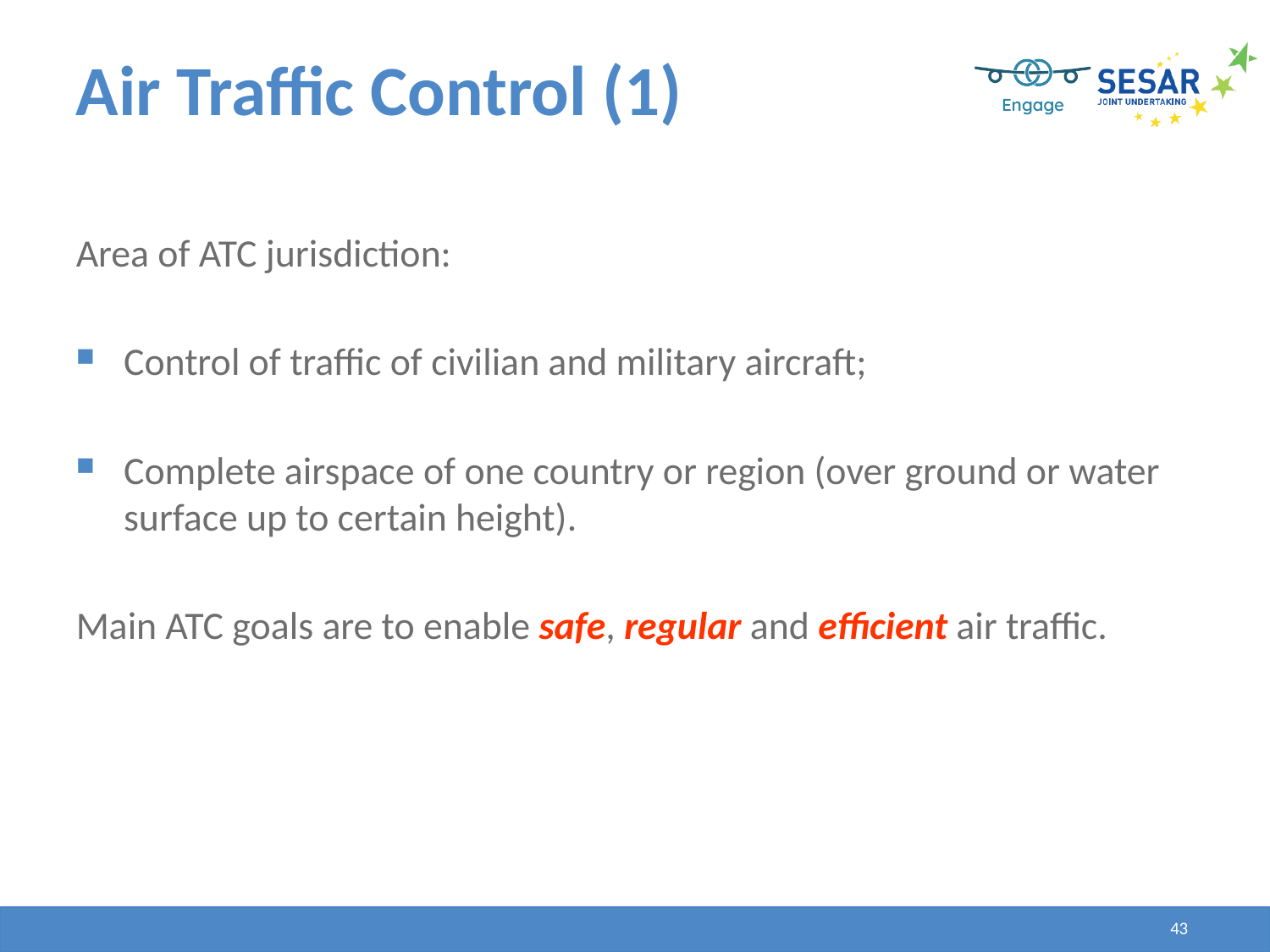

Air Traffic Control (1)
Area of ATC jurisdiction:

Control of traffic of civilian and military aircraft;

Complete airspace of one country or region (over ground or water surface up to certain height).

Main ATC goals are to enable safe, regular and efficient air traffic.

43